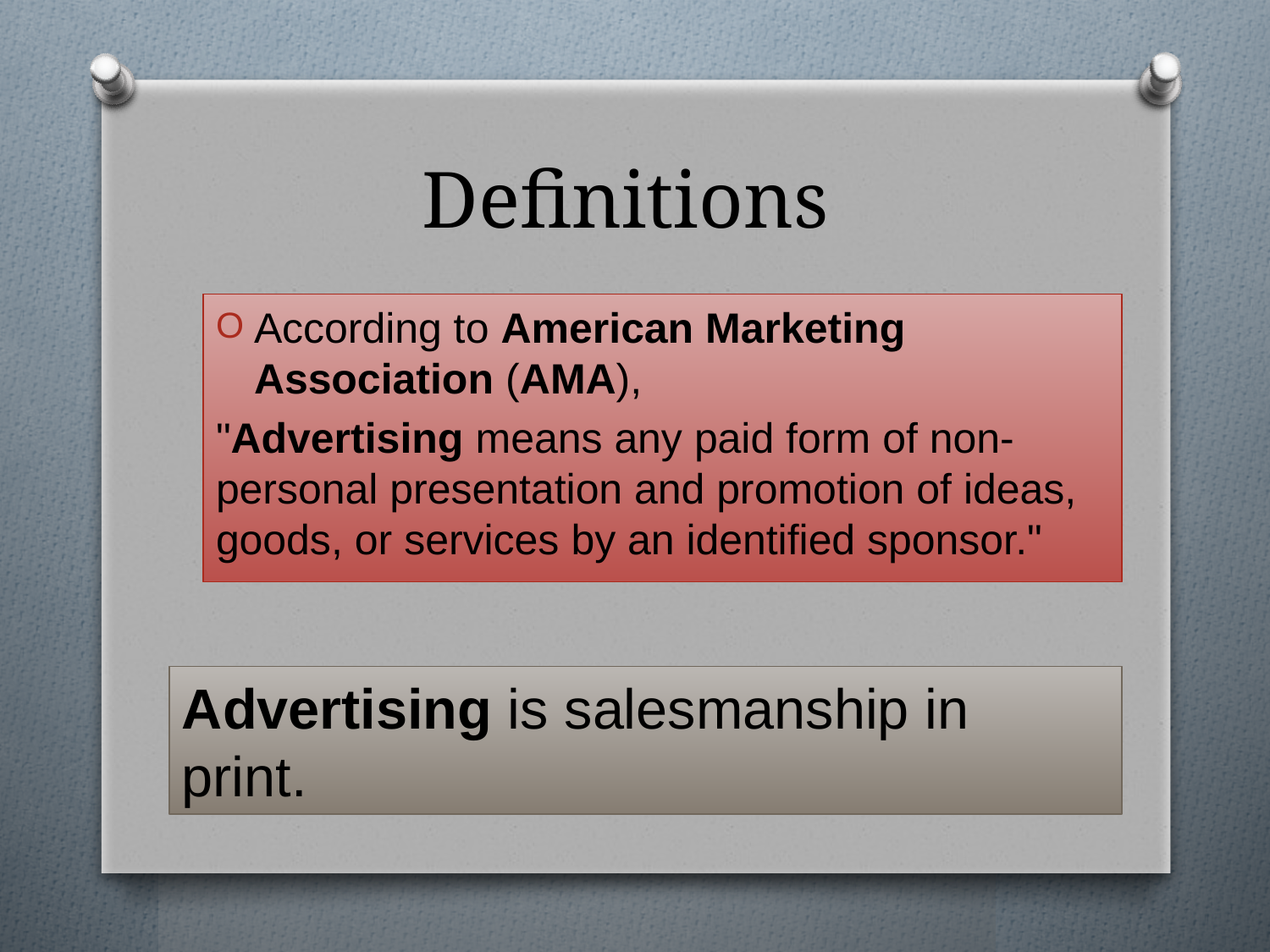

# Definitions
According to American Marketing Association (AMA),
"Advertising means any paid form of non-personal presentation and promotion of ideas, goods, or services by an identified sponsor."
Advertising is salesmanship in print.